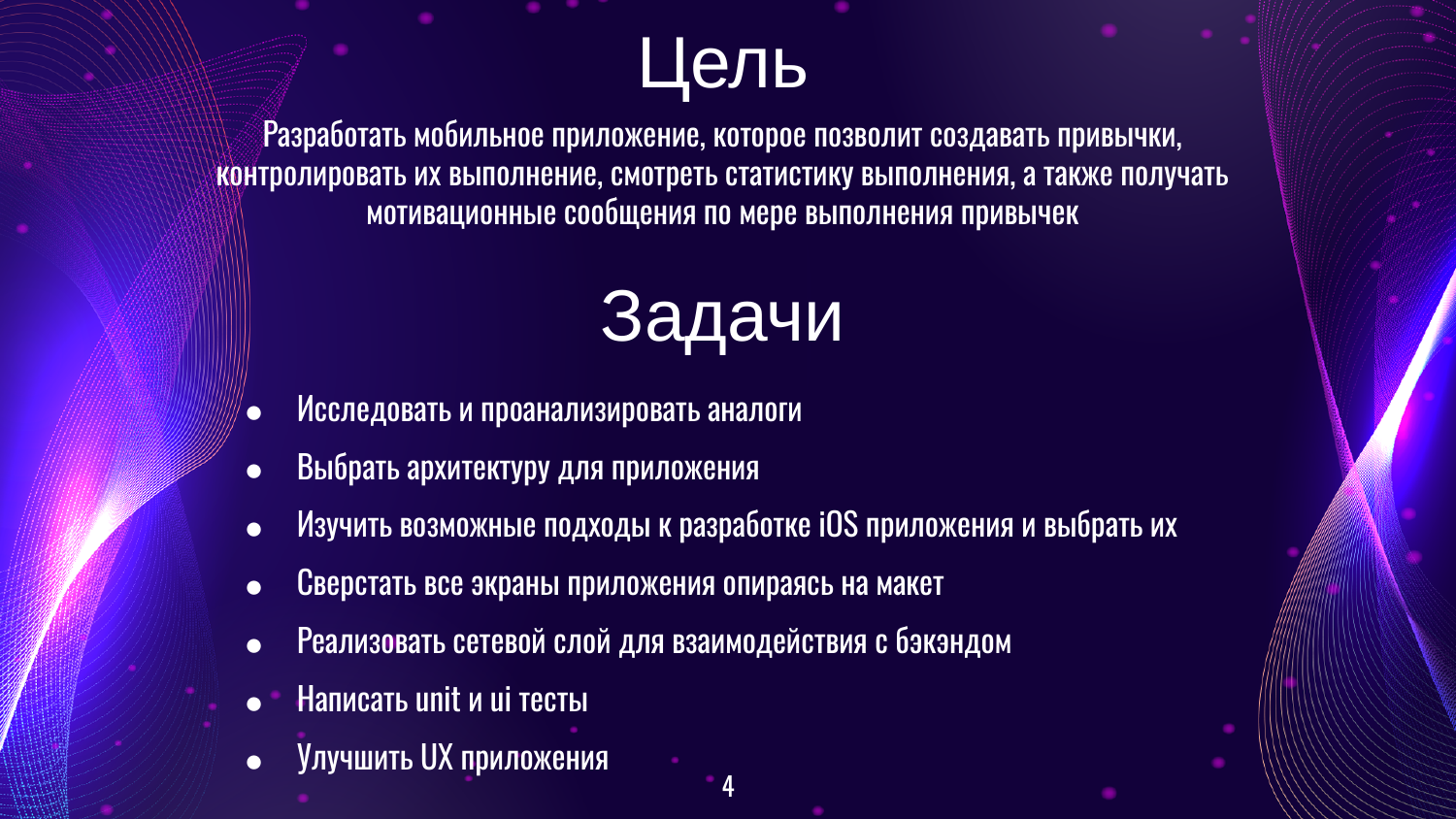

# Цель
Разработать мобильное приложение, которое позволит создавать привычки, контролировать их выполнение, смотреть статистику выполнения, а также получать мотивационные сообщения по мере выполнения привычек
Задачи
Исследовать и проанализировать аналоги
Выбрать архитектуру для приложения
Изучить возможные подходы к разработке iOS приложения и выбрать их
Сверстать все экраны приложения опираясь на макет
Реализовать сетевой слой для взаимодействия с бэкэндом
Написать unit и ui тесты
Улучшить UX приложения
4